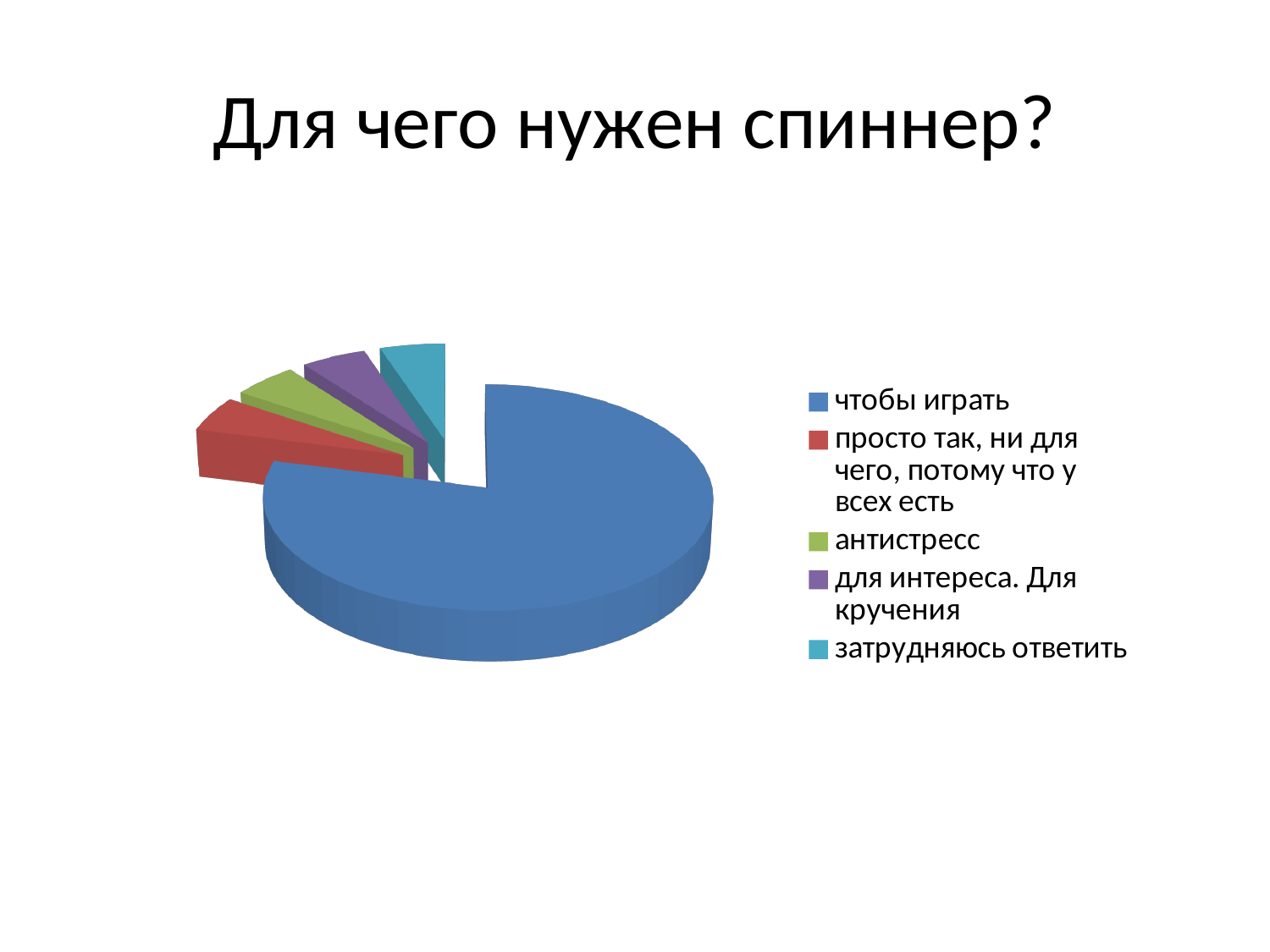

# Для чего нужен спиннер?

[unsupported chart]